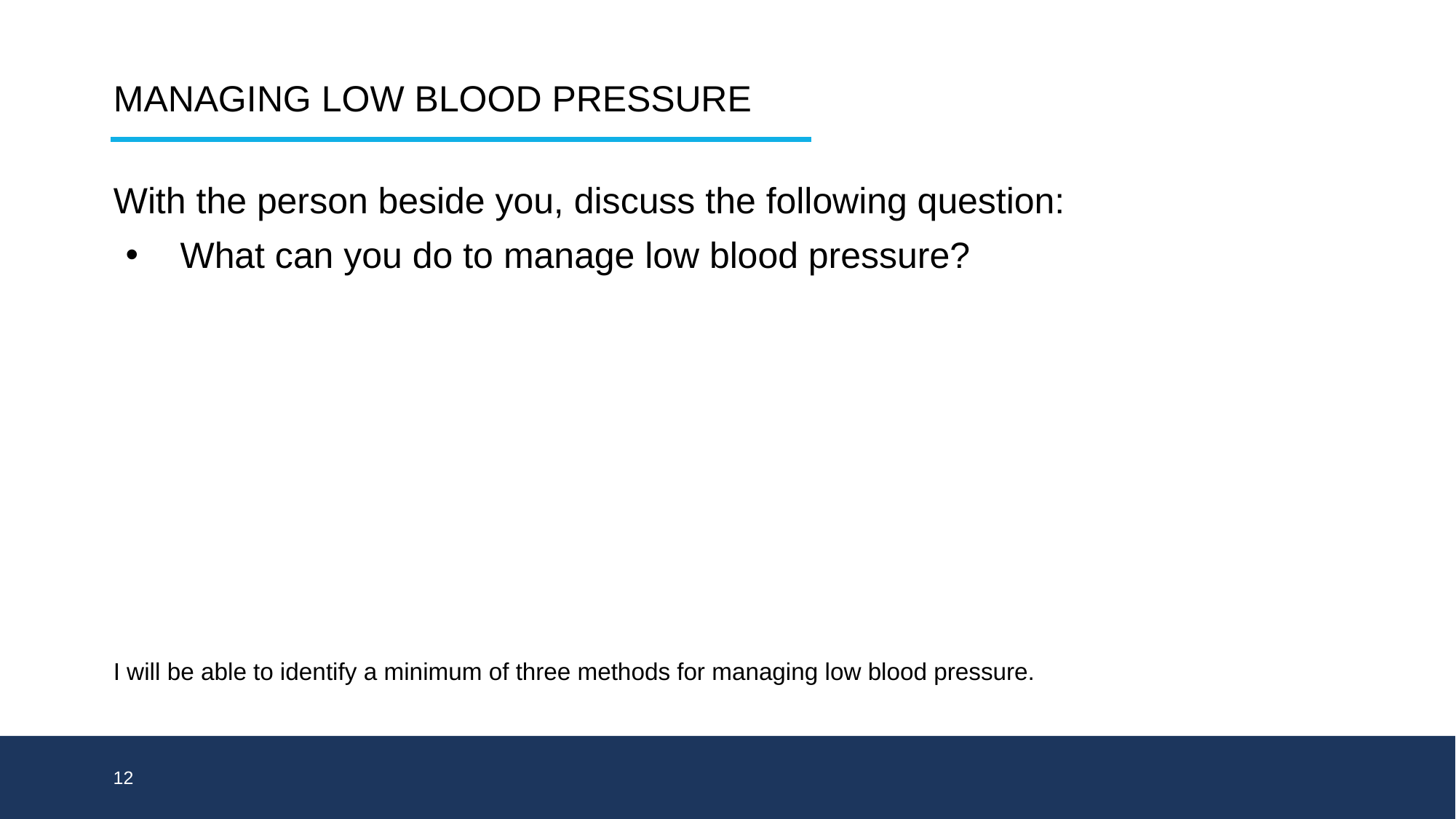

# Managing Low Blood Pressure
With the person beside you, discuss the following question:
What can you do to manage low blood pressure?

I will be able to identify a minimum of three methods for managing low blood pressure.